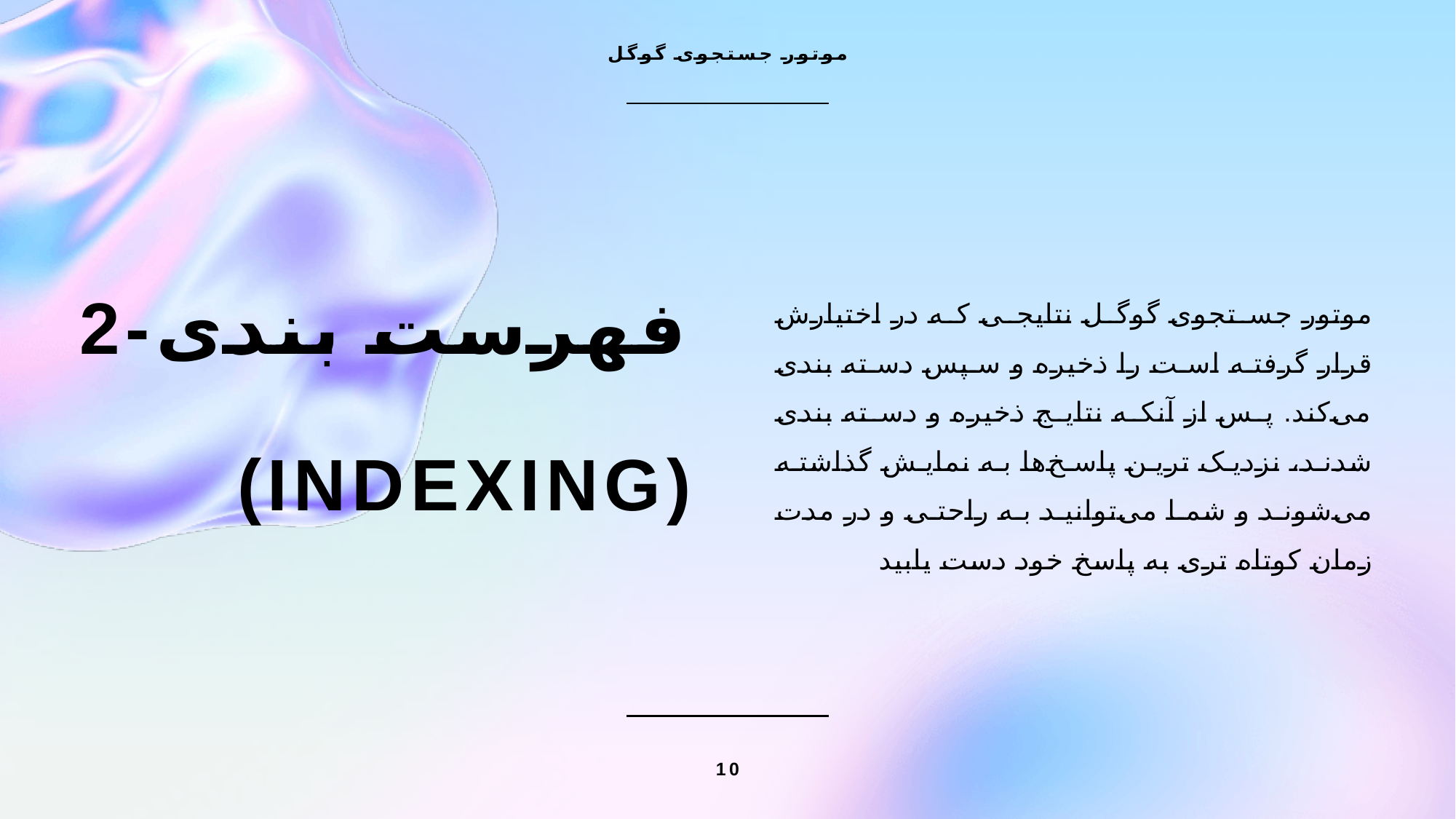

موتور جستجوی گوگل
# 2-فهرست بندی (indexing)
موتور جستجوی گوگل نتایجی که در اختیارش قرار گرفته است را ذخیره و سپس دسته بندی می‌کند. پس از آنکه نتایج ذخیره و دسته بندی شدند، نزدیک ترین پاسخ‌ها به نمایش گذاشته می‌شوند و شما می‌توانید به راحتی و در مدت زمان کوتاه تری به پاسخ خود دست یابید
10